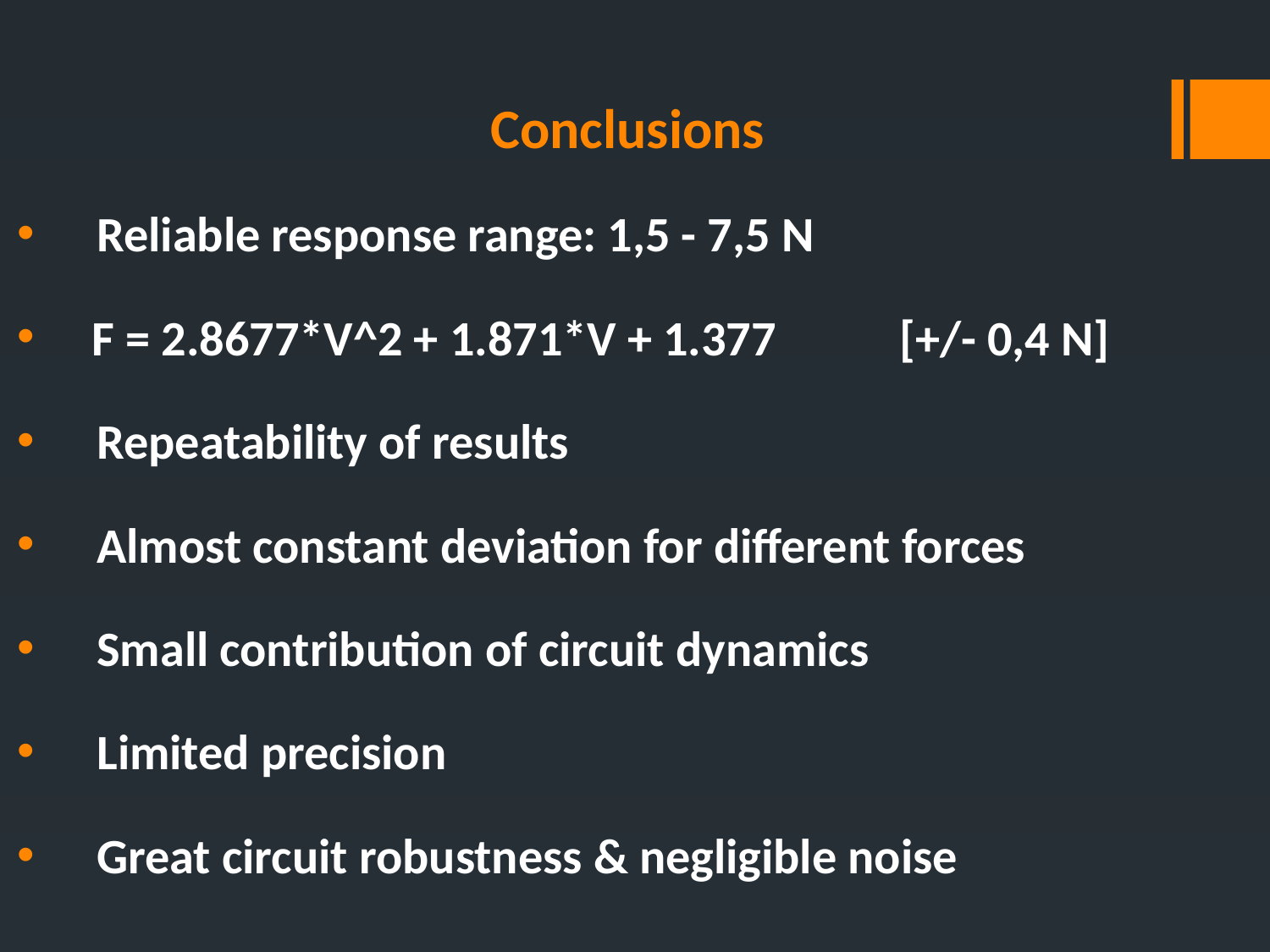

# Conclusions
Reliable response range: 1,5 - 7,5 N

 F = 2.8677*V^2 + 1.871*V + 1.377           [+/- 0,4 N]

Repeatability of results

Almost constant deviation for different forces

Small contribution of circuit dynamics

Limited precision

Great circuit robustness & negligible noise